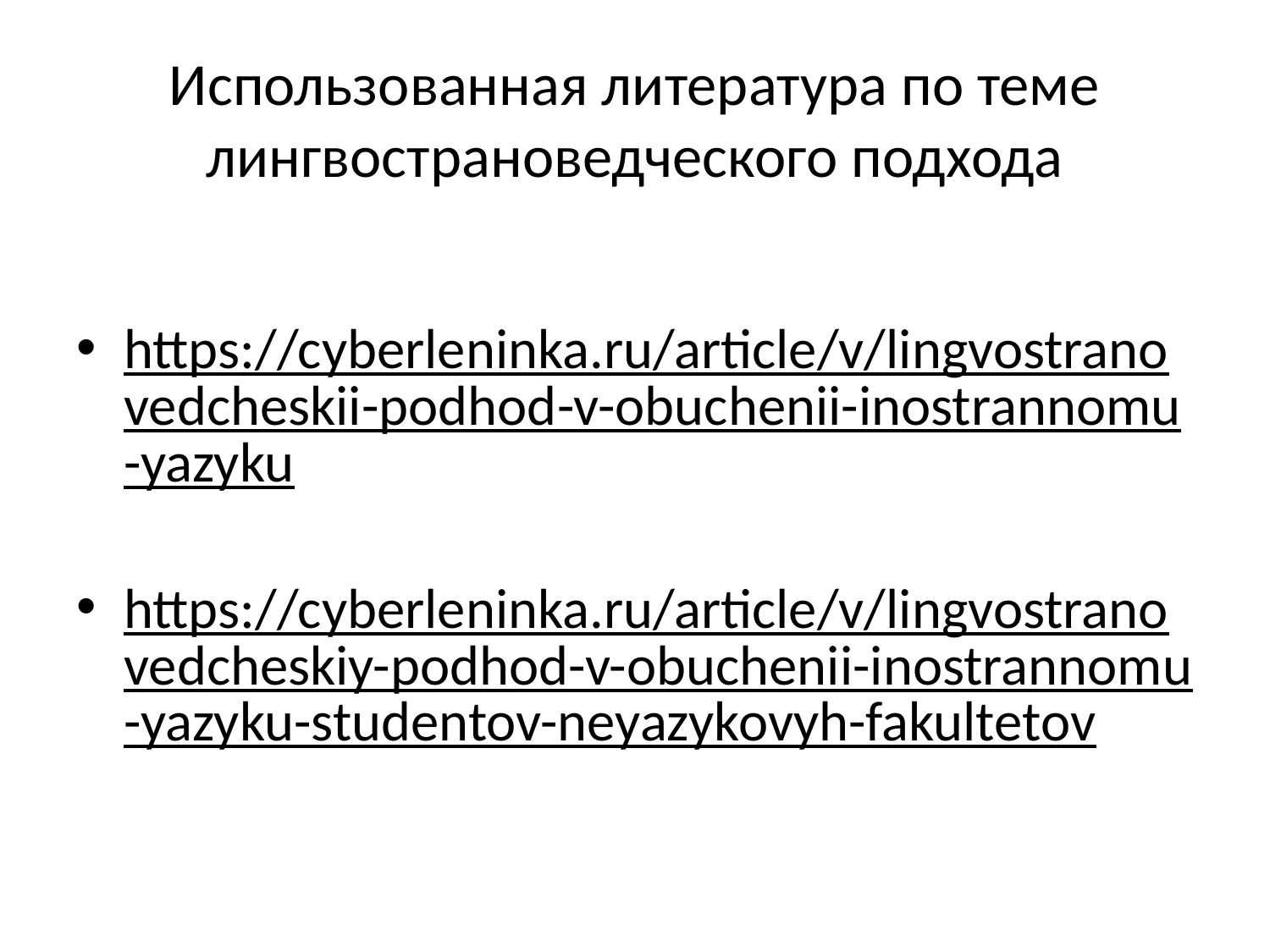

# Использованная литература по теме лингвострановедческого подхода
https://cyberleninka.ru/article/v/lingvostranovedcheskii-podhod-v-obuchenii-inostrannomu-yazyku
https://cyberleninka.ru/article/v/lingvostranovedcheskiy-podhod-v-obuchenii-inostrannomu-yazyku-studentov-neyazykovyh-fakultetov